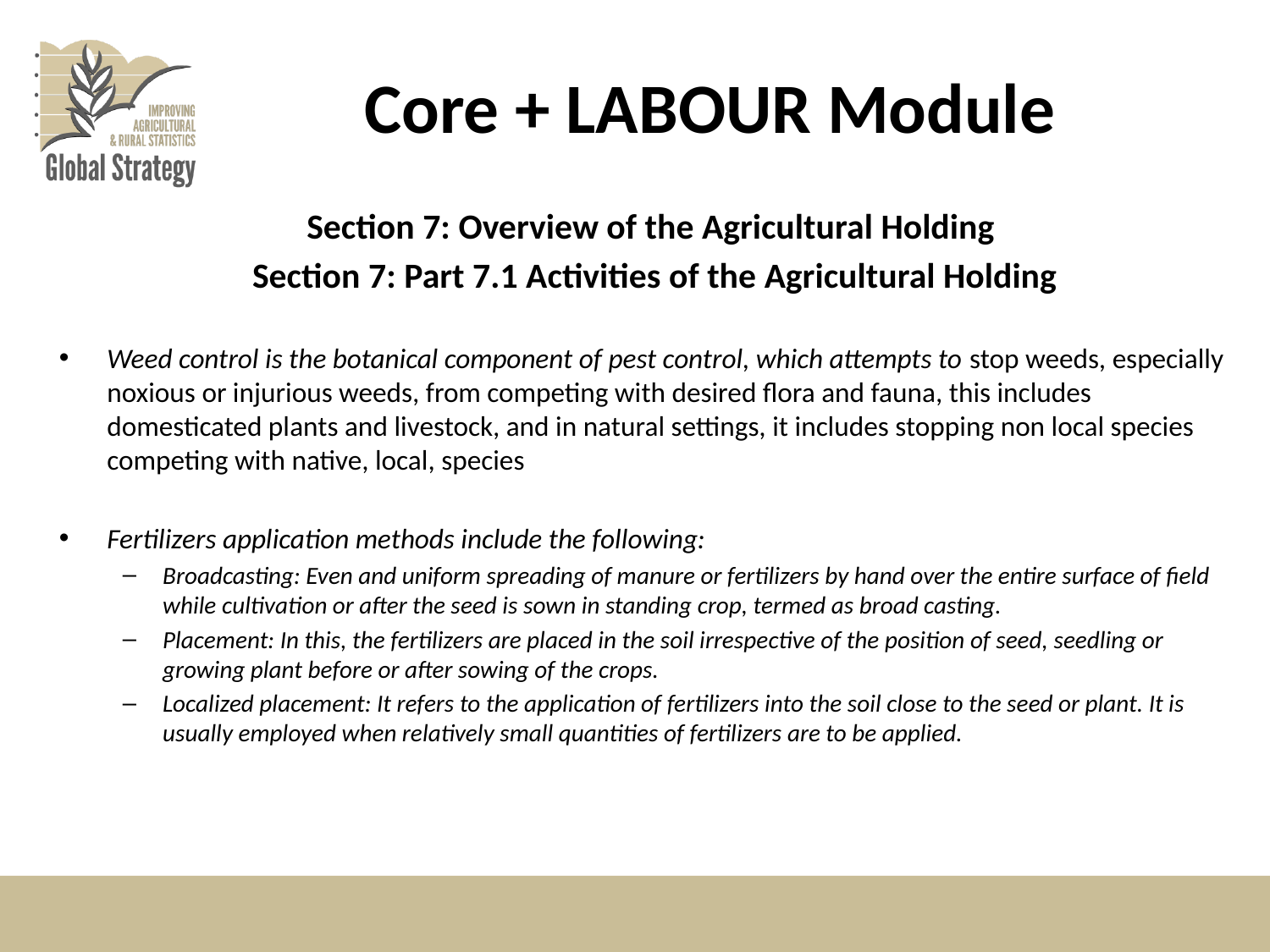

# Core + LABOUR Module
Section 7: Overview of the Agricultural Holding
Section 7: Part 7.1 Activities of the Agricultural Holding

Weed control is the botanical component of pest control, which attempts to stop weeds, especially noxious or injurious weeds, from competing with desired flora and fauna, this includes domesticated plants and livestock, and in natural settings, it includes stopping non local species competing with native, local, species

Fertilizers application methods include the following:
Broadcasting: Even and uniform spreading of manure or fertilizers by hand over the entire surface of field while cultivation or after the seed is sown in standing crop, termed as broad casting.
Placement: In this, the fertilizers are placed in the soil irrespective of the position of seed, seedling or growing plant before or after sowing of the crops.
Localized placement: It refers to the application of fertilizers into the soil close to the seed or plant. It is usually employed when relatively small quantities of fertilizers are to be applied.